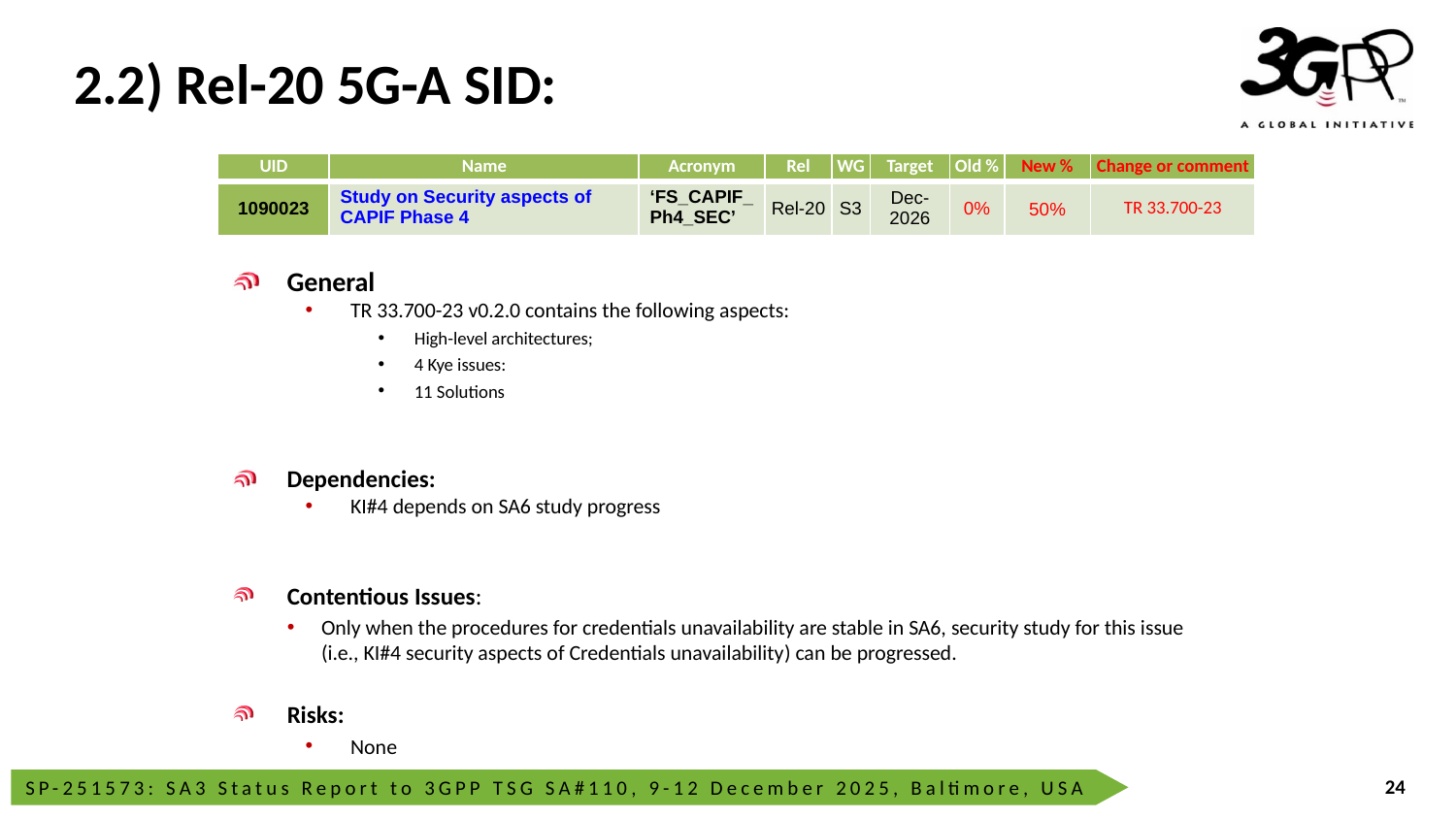

2.2) Rel-20 5G-A SID:
| UID | Name | Acronym | Rel | WG | Target | Old % | New % | Change or comment |
| --- | --- | --- | --- | --- | --- | --- | --- | --- |
| 1090023 | Study on Security aspects of CAPIF Phase 4 | ‘FS\_CAPIF\_Ph4\_SEC’ | Rel-20 | S3 | Dec-2026 | 0% | 50% | TR 33.700-23 |
General
TR 33.700-23 v0.2.0 contains the following aspects:
High-level architectures;
4 Kye issues:
11 Solutions

Dependencies:
KI#4 depends on SA6 study progress

Contentious Issues:
Only when the procedures for credentials unavailability are stable in SA6, security study for this issue (i.e., KI#4 security aspects of Credentials unavailability) can be progressed.

Risks:
None